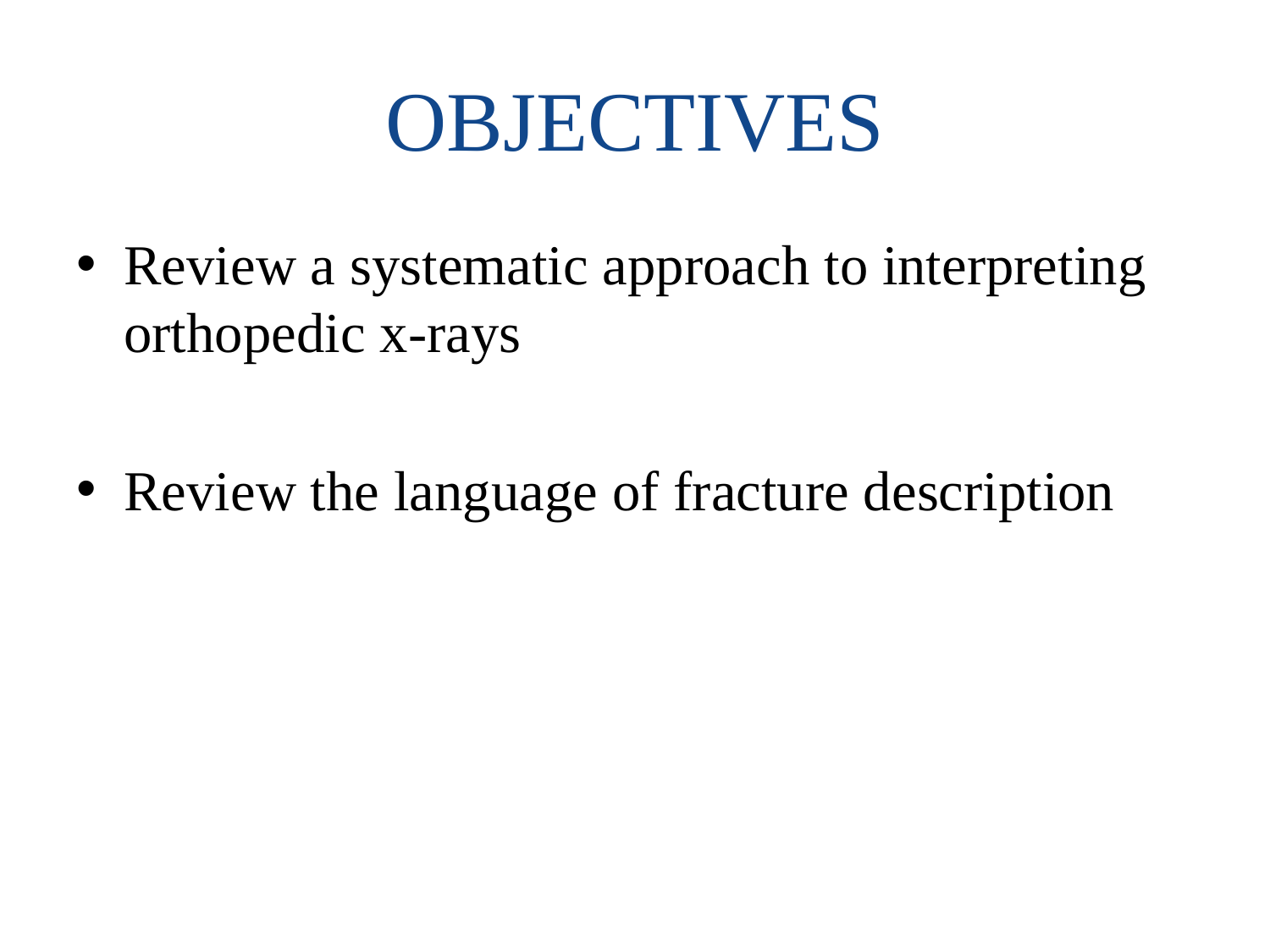

# OBJECTIVES
Review a systematic approach to interpreting orthopedic x-rays

Review the language of fracture description